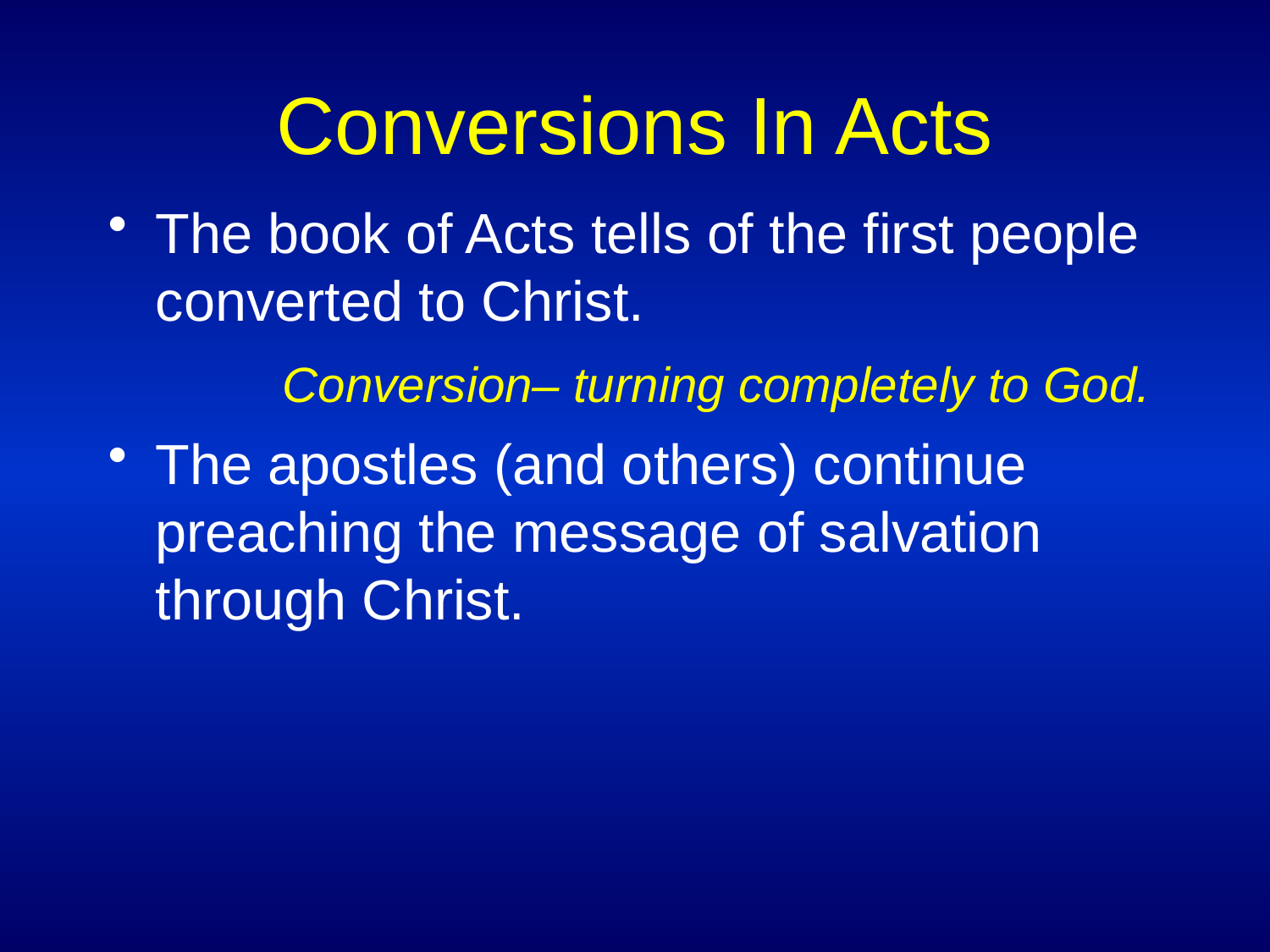

# Conversions In Acts
The book of Acts tells of the first people converted to Christ.
		Conversion– turning completely to God.
The apostles (and others) continue preaching the message of salvation through Christ.